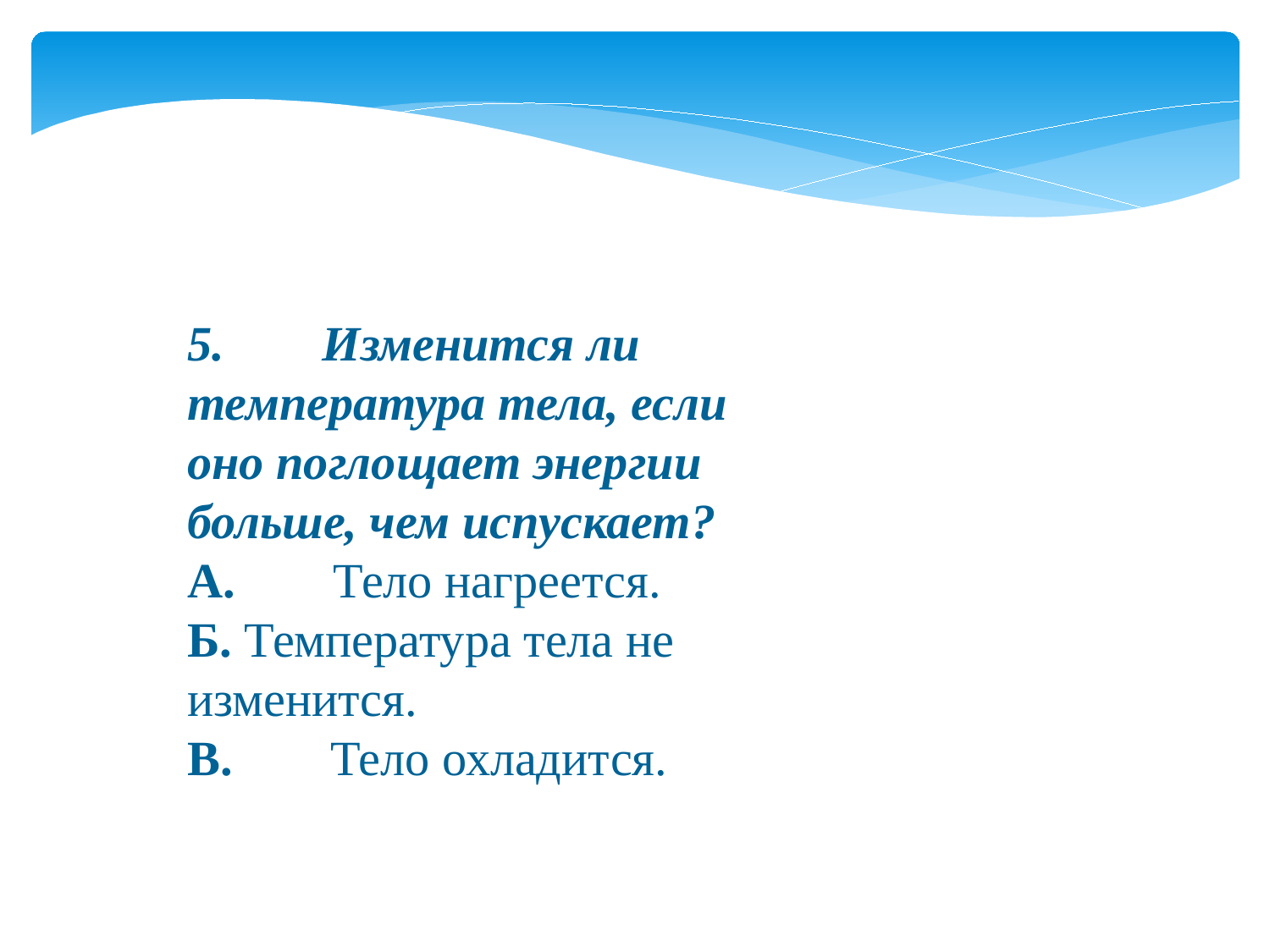

5.        Изменится ли температура тела, если оно поглощает энергии больше, чем испускает?
A.        Тело нагреется.
Б. Температура тела не изменится.
B.        Тело охладится.